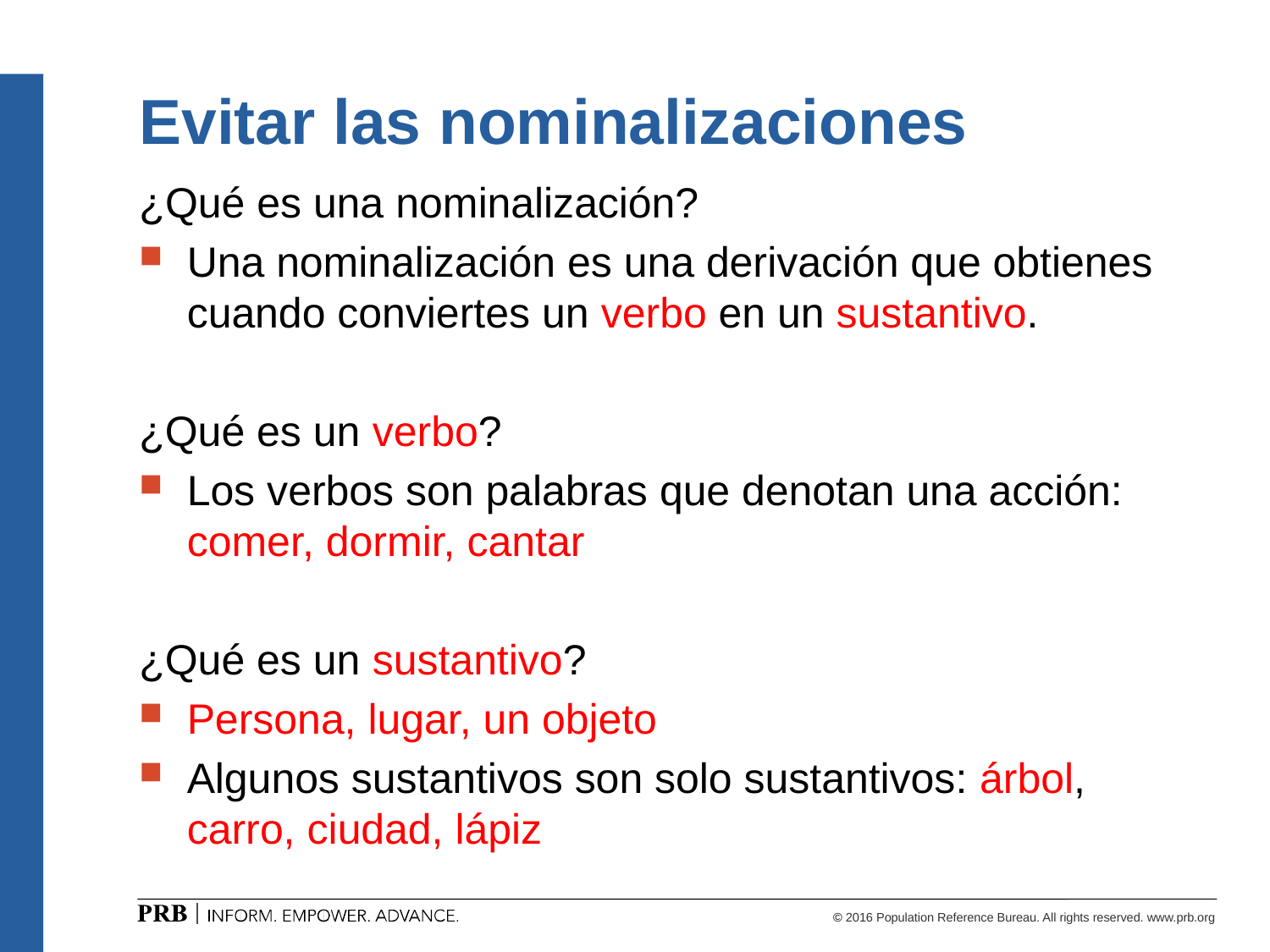

# Evitar las nominalizaciones
¿Qué es una nominalización?
Una nominalización es una derivación que obtienes cuando conviertes un verbo en un sustantivo.

¿Qué es un verbo?
Los verbos son palabras que denotan una acción: comer, dormir, cantar

¿Qué es un sustantivo?
Persona, lugar, un objeto
Algunos sustantivos son solo sustantivos: árbol, carro, ciudad, lápiz